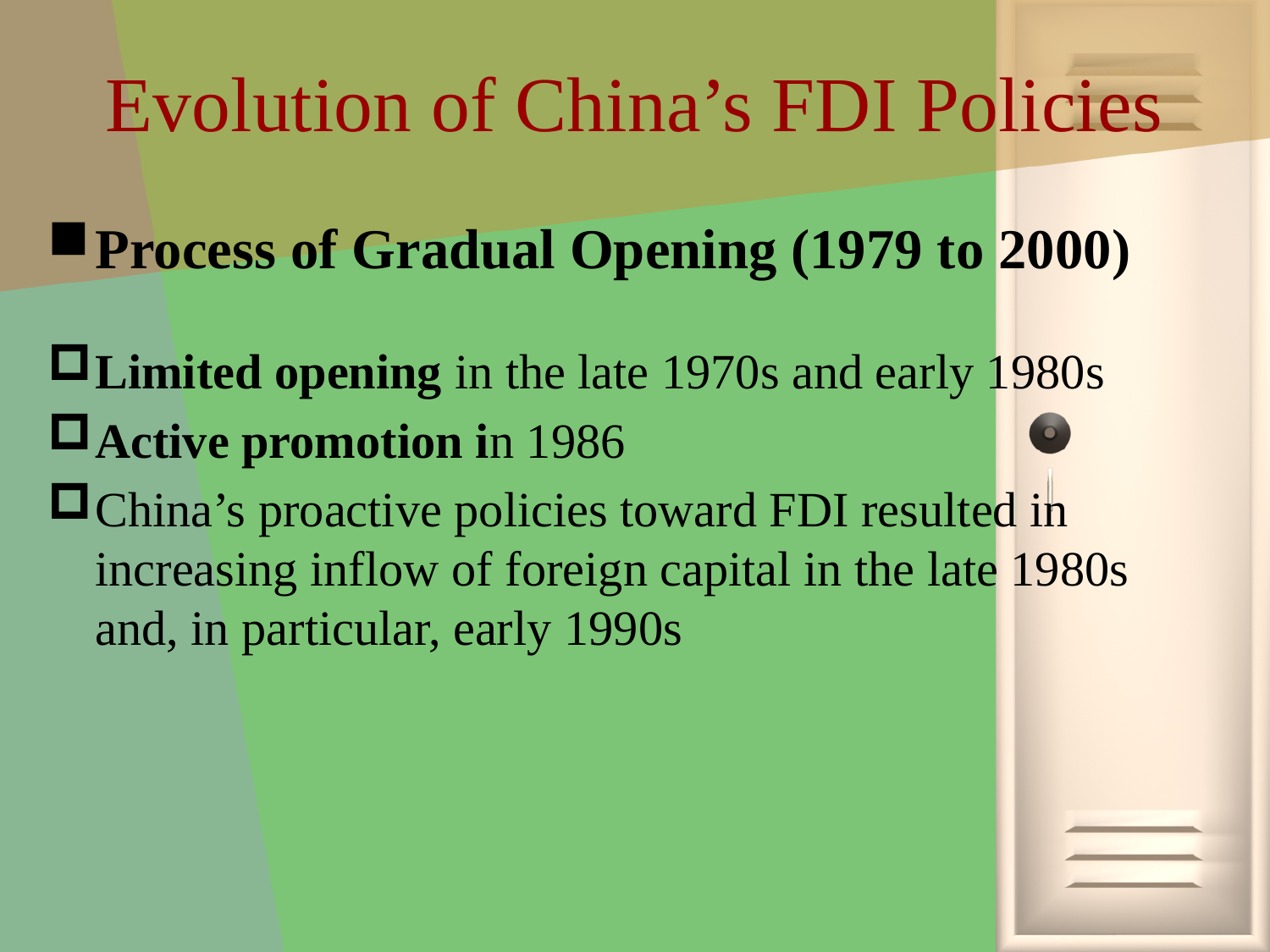

# Evolution of China’s FDI Policies
Process of Gradual Opening (1979 to 2000)

Limited opening in the late 1970s and early 1980s
Active promotion in 1986
China’s proactive policies toward FDI resulted in  increasing inflow of foreign capital in the late 1980s and, in particular, early 1990s